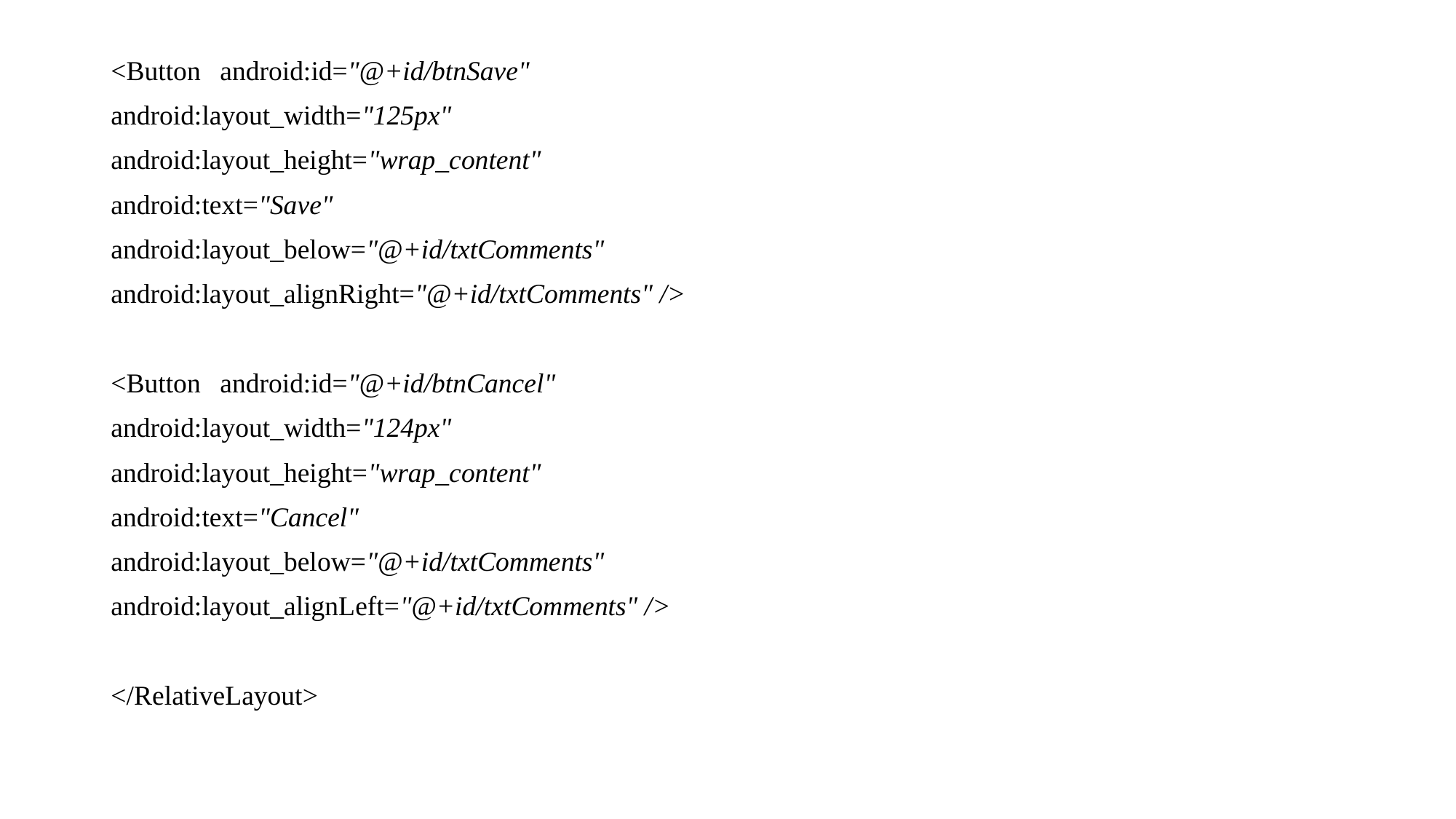

<Button	android:id="@+id/btnSave"
android:layout_width="125px"
android:layout_height="wrap_content"
android:text="Save"
android:layout_below="@+id/txtComments"
android:layout_alignRight="@+id/txtComments" />

<Button	android:id="@+id/btnCancel"
android:layout_width="124px"
android:layout_height="wrap_content"
android:text="Cancel"
android:layout_below="@+id/txtComments"
android:layout_alignLeft="@+id/txtComments" />

</RelativeLayout>